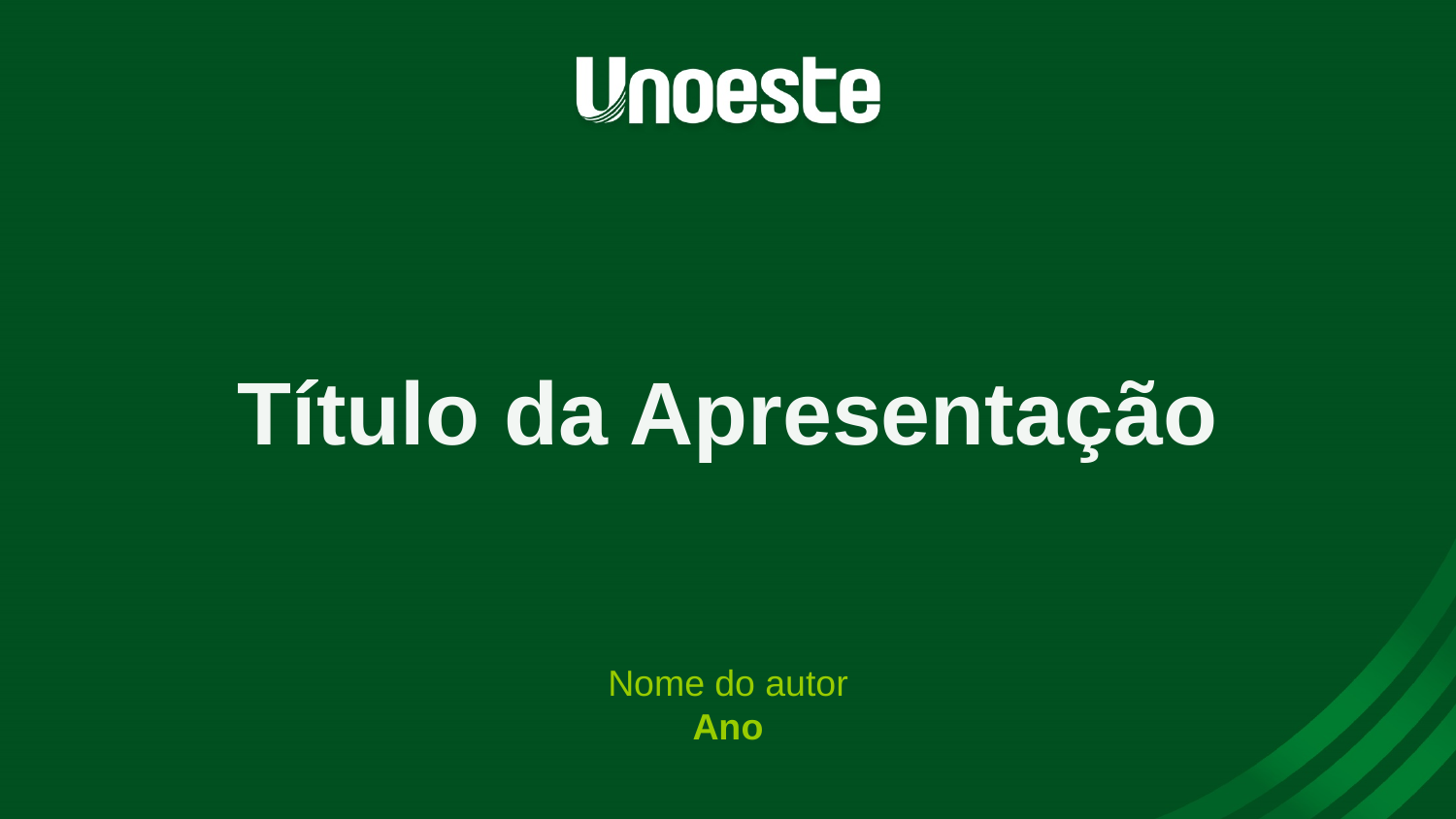

# Título da Apresentação
Nome do autor
Ano